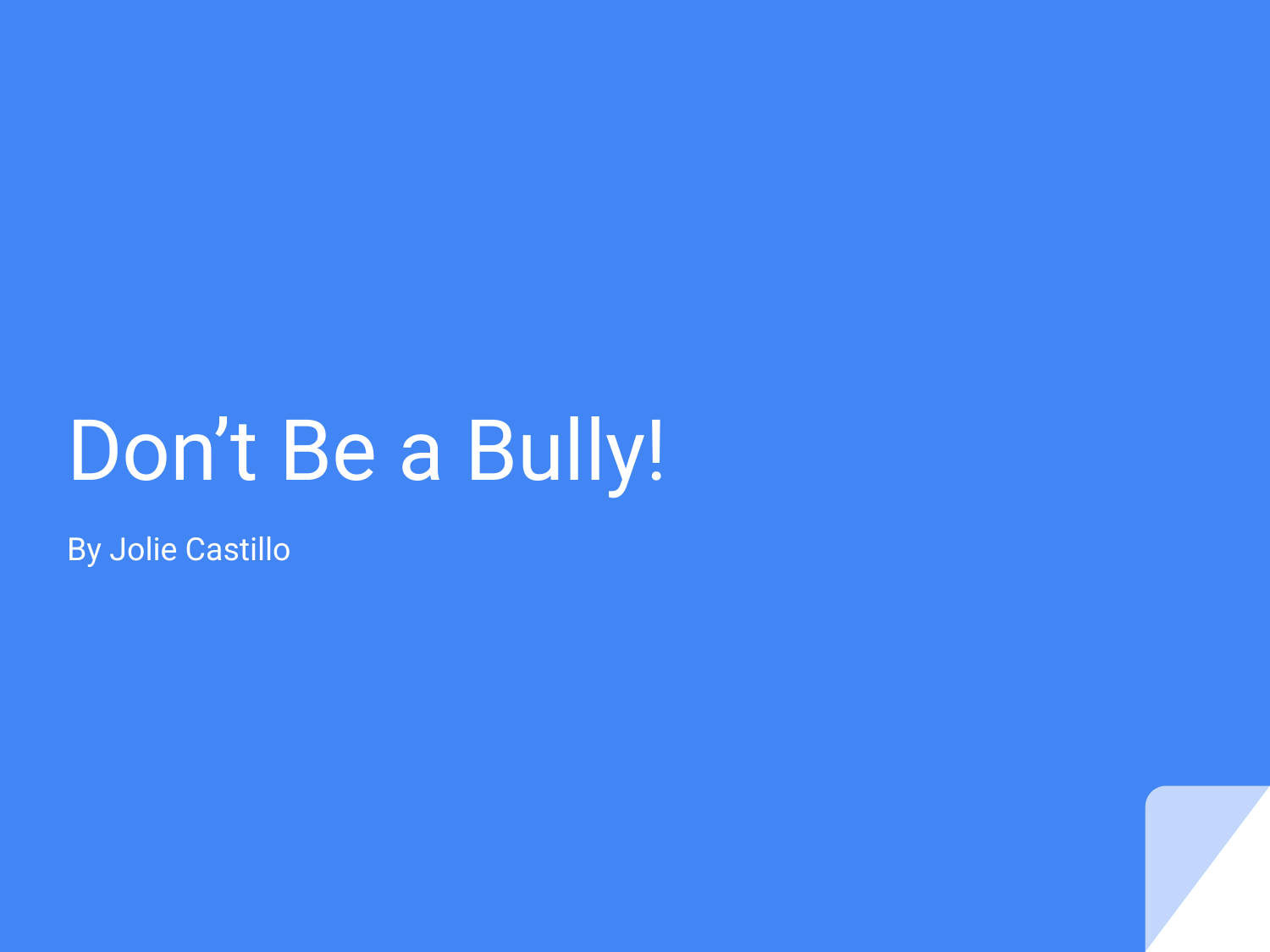

# Don’t Be a Bully!
By Jolie Castillo